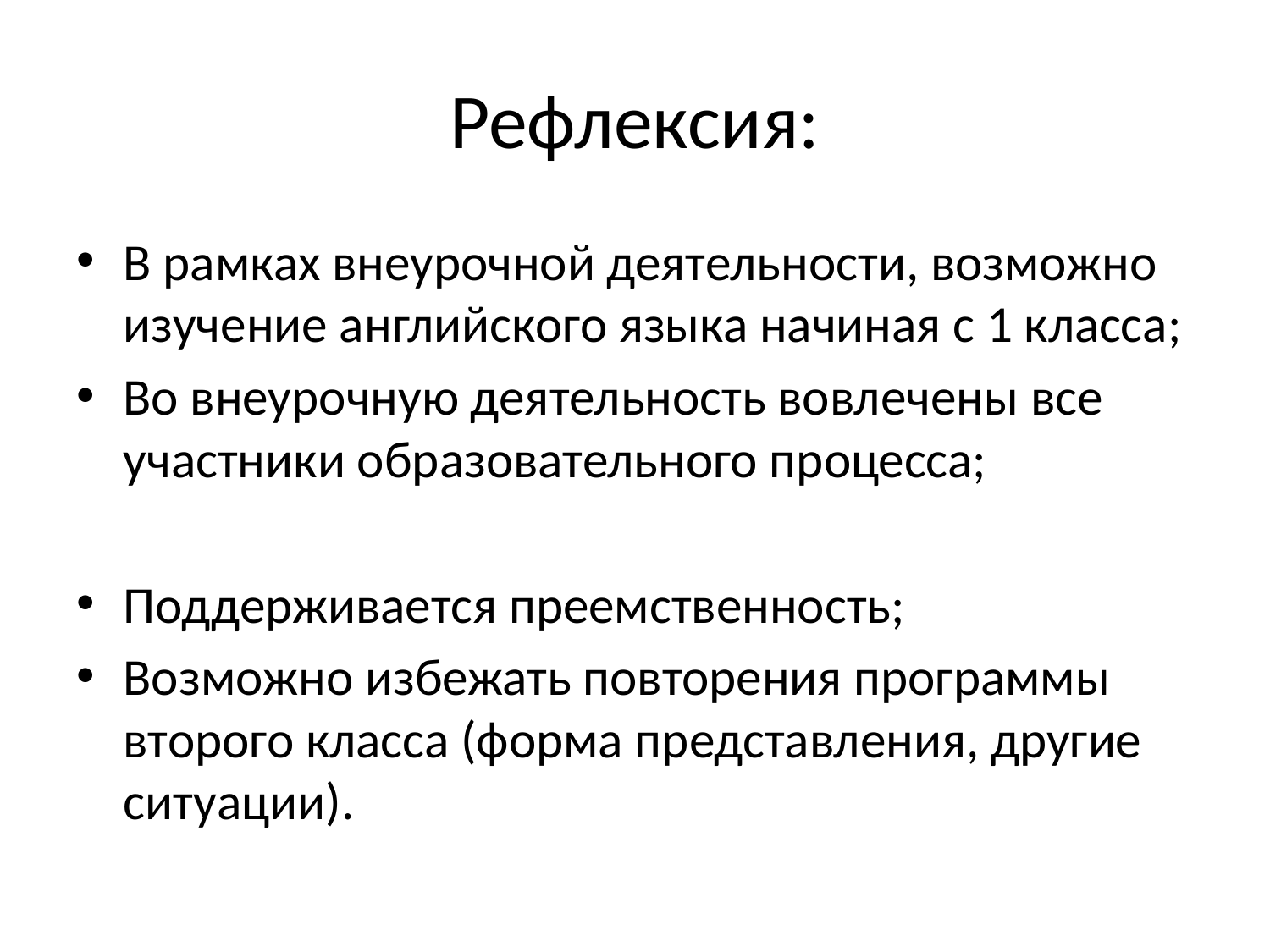

# Рефлексия:
В рамках внеурочной деятельности, возможно изучение английского языка начиная с 1 класса;
Во внеурочную деятельность вовлечены все участники образовательного процесса;

Поддерживается преемственность;
Возможно избежать повторения программы второго класса (форма представления, другие ситуации).